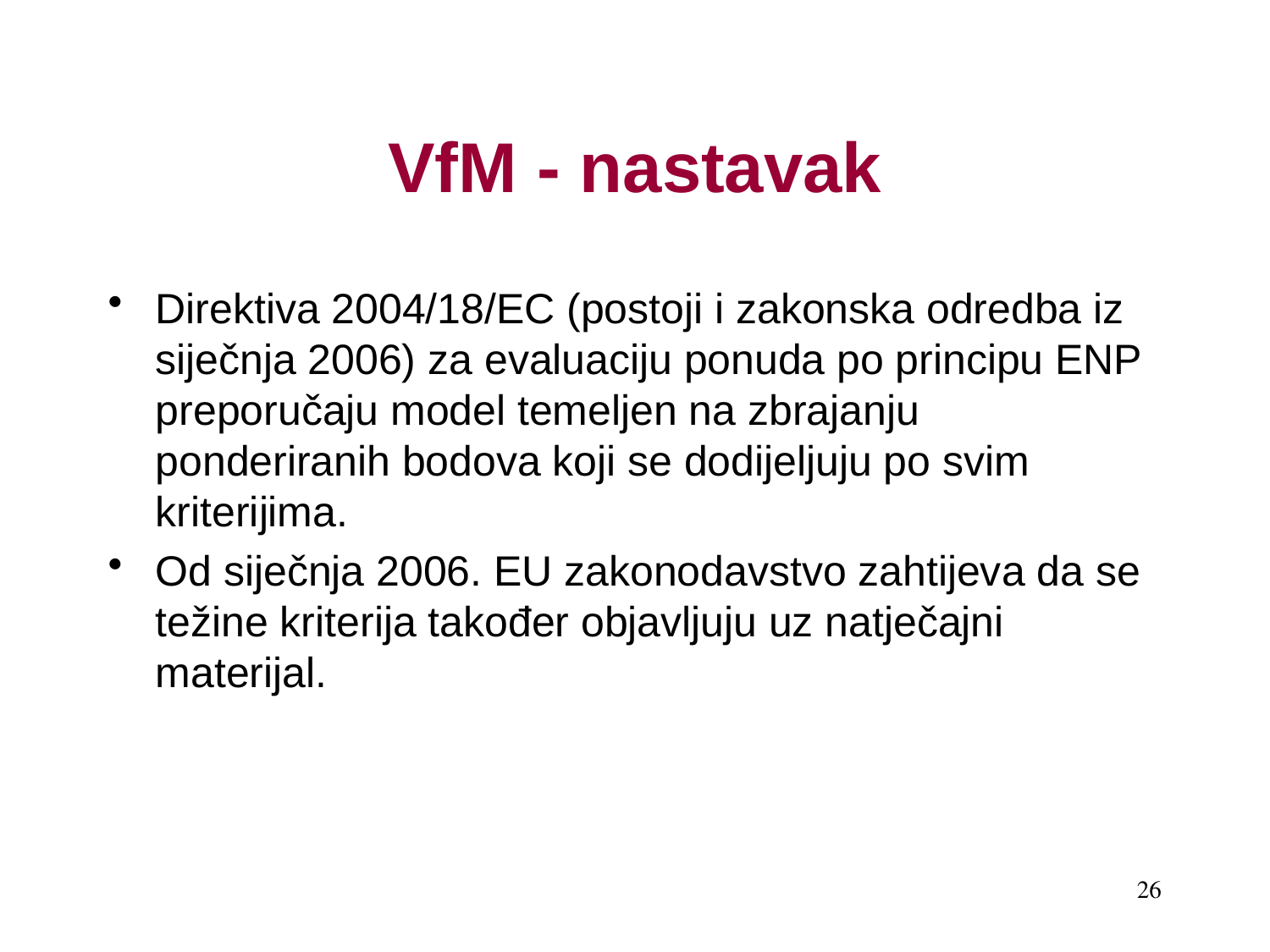

# VfM - nastavak
Direktiva 2004/18/EC (postoji i zakonska odredba iz siječnja 2006) za evaluaciju ponuda po principu ENP preporučaju model temeljen na zbrajanju ponderiranih bodova koji se dodijeljuju po svim kriterijima.
Od siječnja 2006. EU zakonodavstvo zahtijeva da se težine kriterija također objavljuju uz natječajni materijal.
26